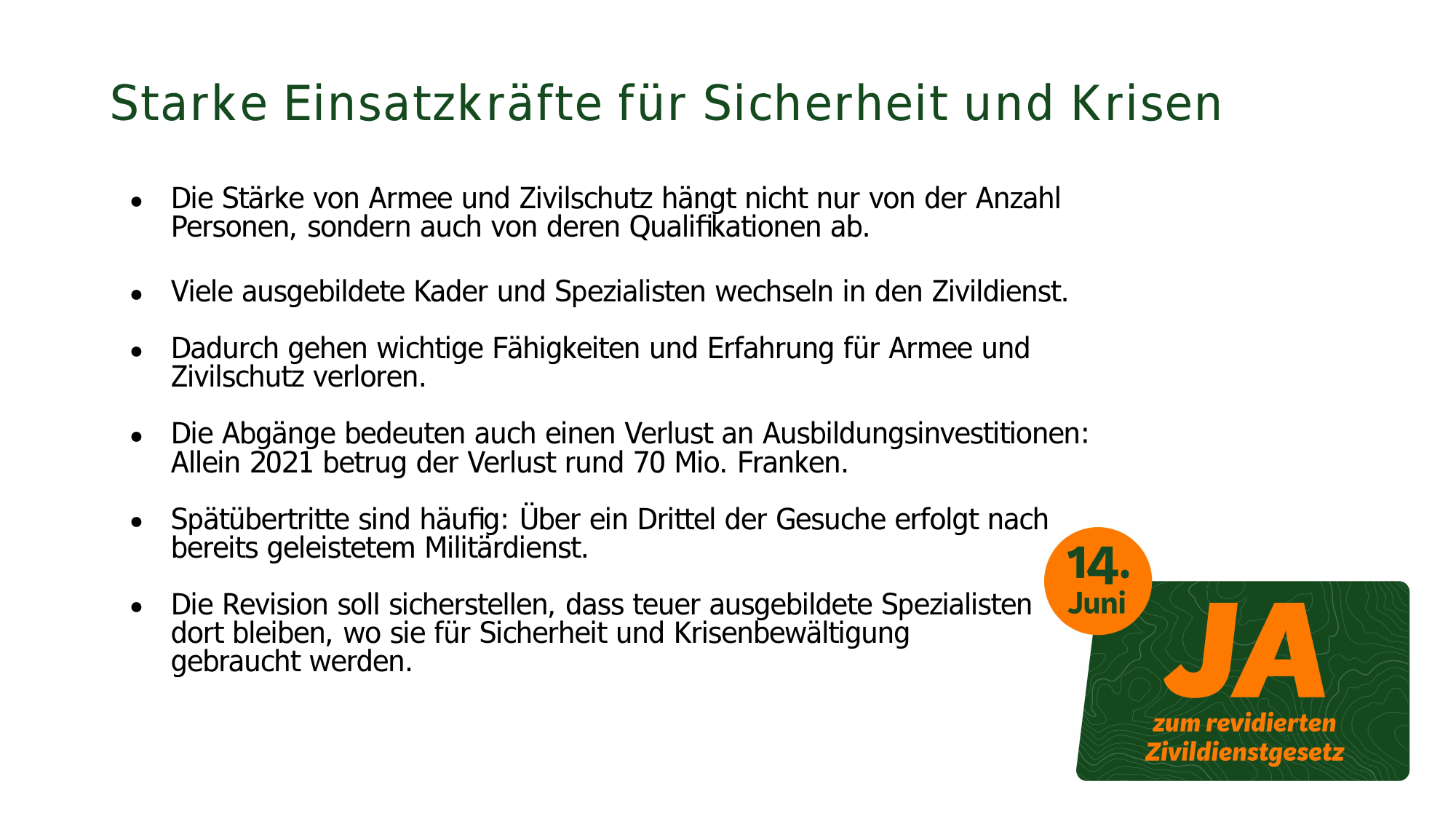

# Starke Einsatzkräfte für Sicherheit und Krisen
Die Stärke von Armee und Zivilschutz hängt nicht nur von der Anzahl Personen, sondern auch von deren Qualifikationen ab.

Viele ausgebildete Kader und Spezialisten wechseln in den Zivildienst.

Dadurch gehen wichtige Fähigkeiten und Erfahrung für Armee und Zivilschutz verloren.

Die Abgänge bedeuten auch einen Verlust an Ausbildungsinvestitionen: Allein 2021 betrug der Verlust rund 70 Mio. Franken.

Spätübertritte sind häufig: Über ein Drittel der Gesuche erfolgt nach
bereits geleistetem Militärdienst.

Die Revision soll sicherstellen, dass teuer ausgebildete Spezialisten
dort bleiben, wo sie für Sicherheit und Krisenbewältigung
gebraucht werden.